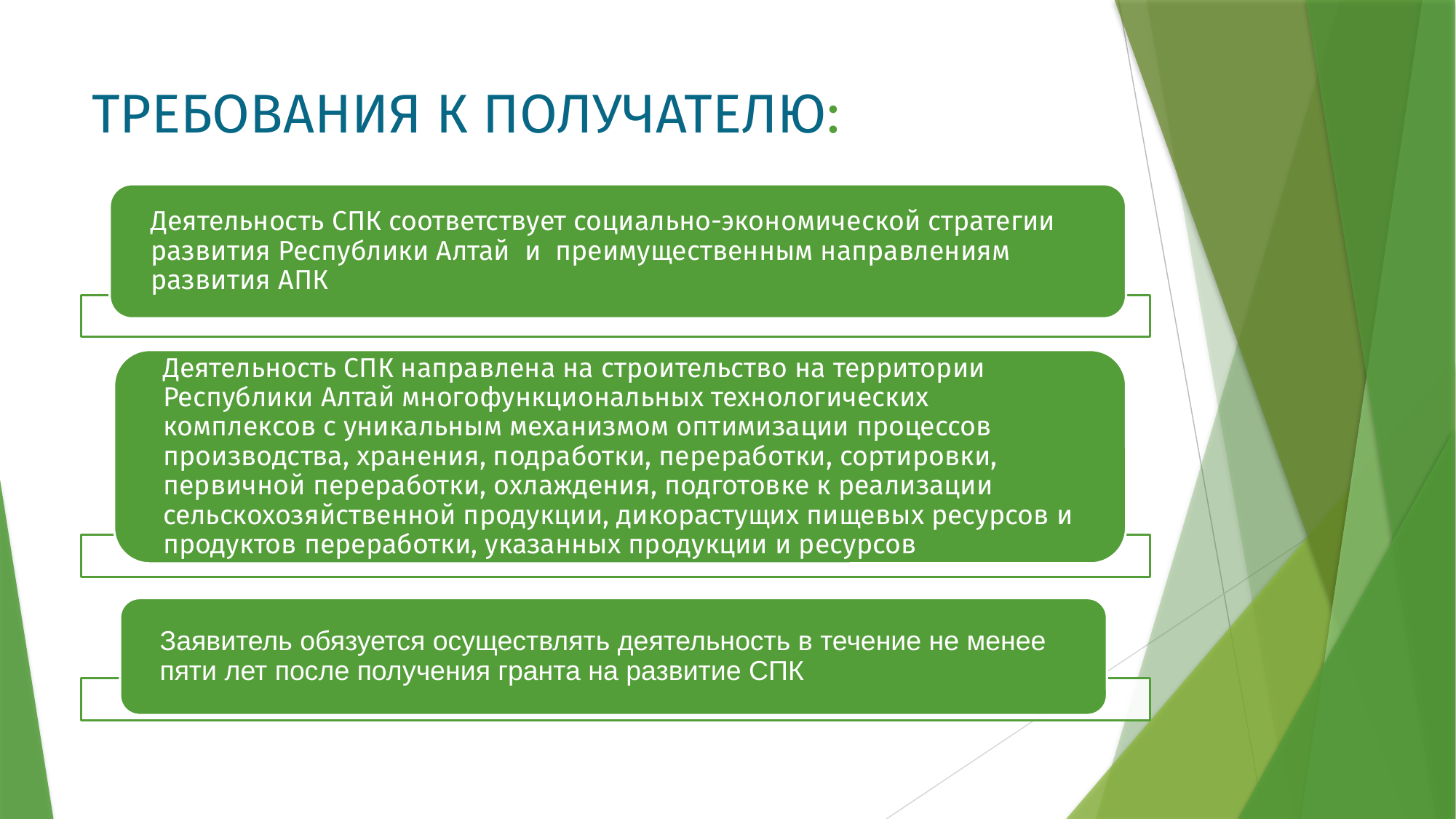

# ТРЕБОВАНИЯ К ПОЛУЧАТЕЛЮ:
Деятельность СПК соответствует социально-экономической стратегии развития Республики Алтай  и  преимущественным направлениям развития АПК
Деятельность СПК направлена на строительство на территории Республики Алтай многофункциональных технологических комплексов с уникальным механизмом оптимизации процессов производства, хранения, подработки, переработки, сортировки, первичной переработки, охлаждения, подготовке к реализации сельскохозяйственной продукции, дикорастущих пищевых ресурсов и продуктов переработки, указанных продукции и ресурсов
Заявитель обязуется осуществлять деятельность в течение не менее пяти лет после получения гранта на развитие СПК